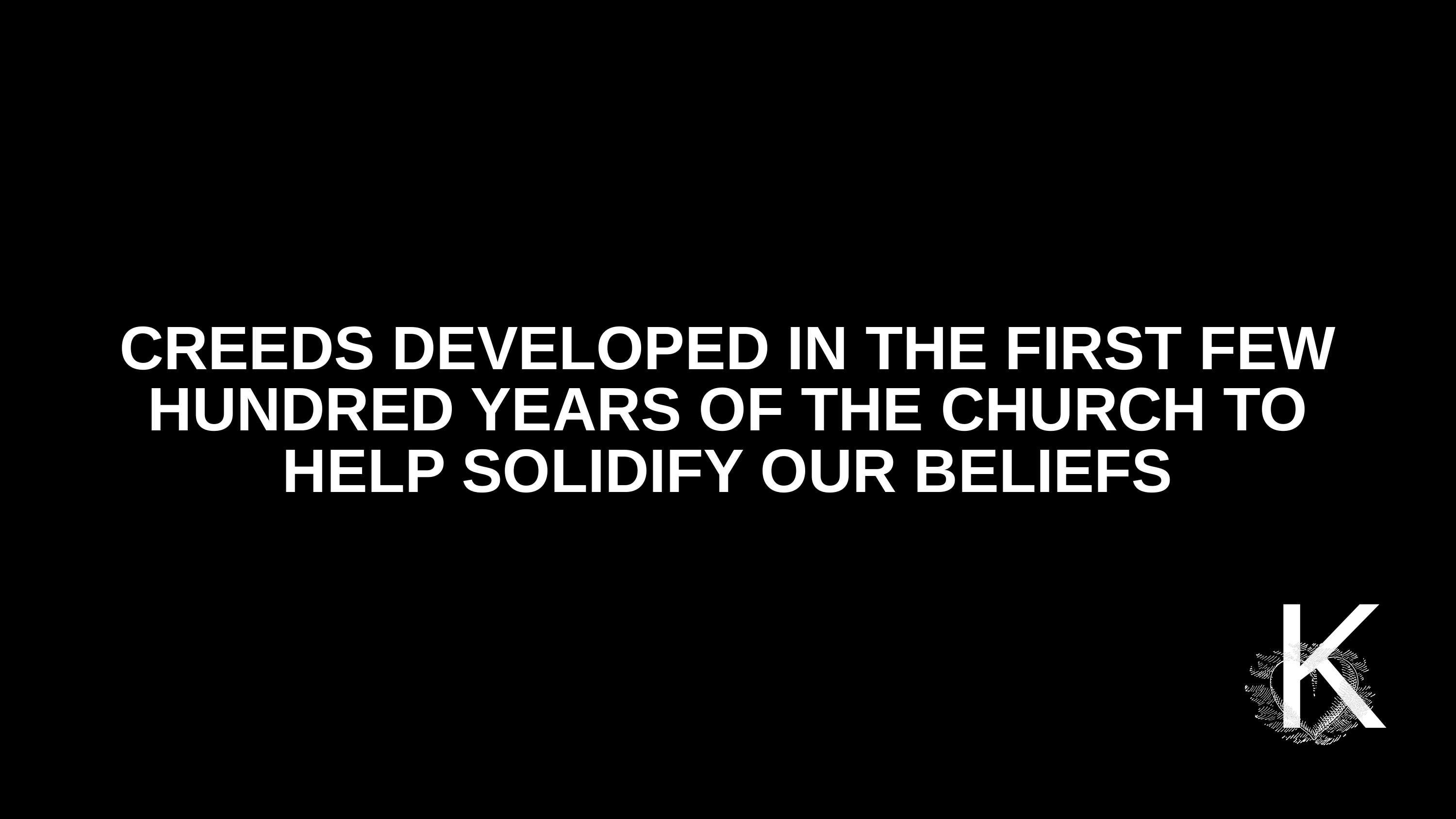

CREEDS DEVELOPED IN THE FIRST FEW HUNDRED YEARS OF THE CHURCH TO HELP SOLIDIFY OUR BELIEFS
K